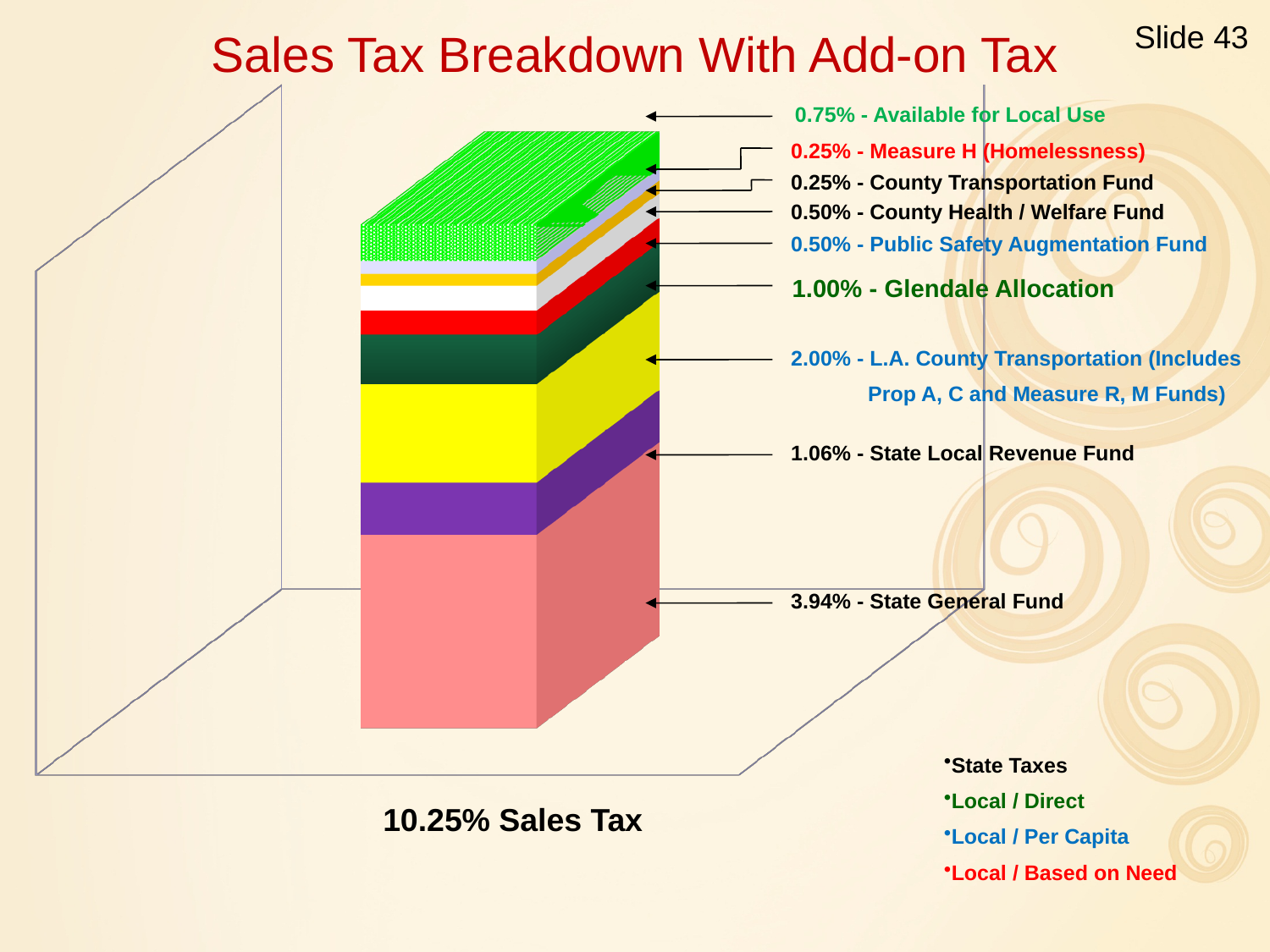

|  |
| --- |
# Sales Tax Breakdown With Add-on Tax
Slide 43

[unsupported chart]

 0.75% - Available for Local Use

 0.25% - Measure H (Homelessness)

 0.25% - County Transportation Fund

 0.50% - County Health / Welfare Fund

 0.50% - Public Safety Augmentation Fund

 1.00% - Glendale Allocation

 2.00% - L.A. County Transportation (Includes
              Prop A, C and Measure R, M Funds)

 1.06% - State Local Revenue Fund

 3.94% - State General Fund

State Taxes
Local / Direct
Local / Per Capita
Local / Based on Need
10.25% Sales Tax